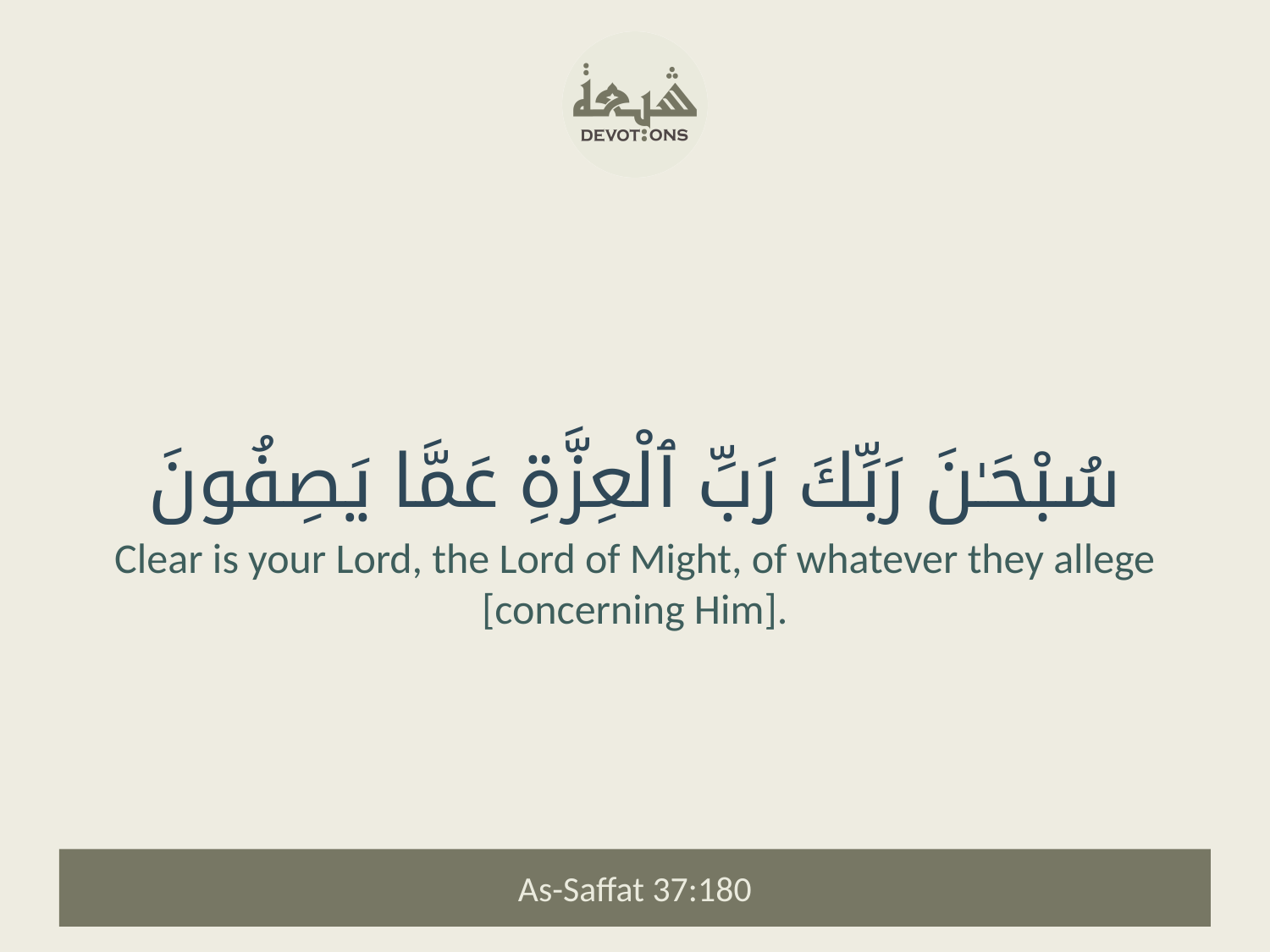

سُبْحَـٰنَ رَبِّكَ رَبِّ ٱلْعِزَّةِ عَمَّا يَصِفُونَ
Clear is your Lord, the Lord of Might, of whatever they allege [concerning Him].
As-Saffat 37:180